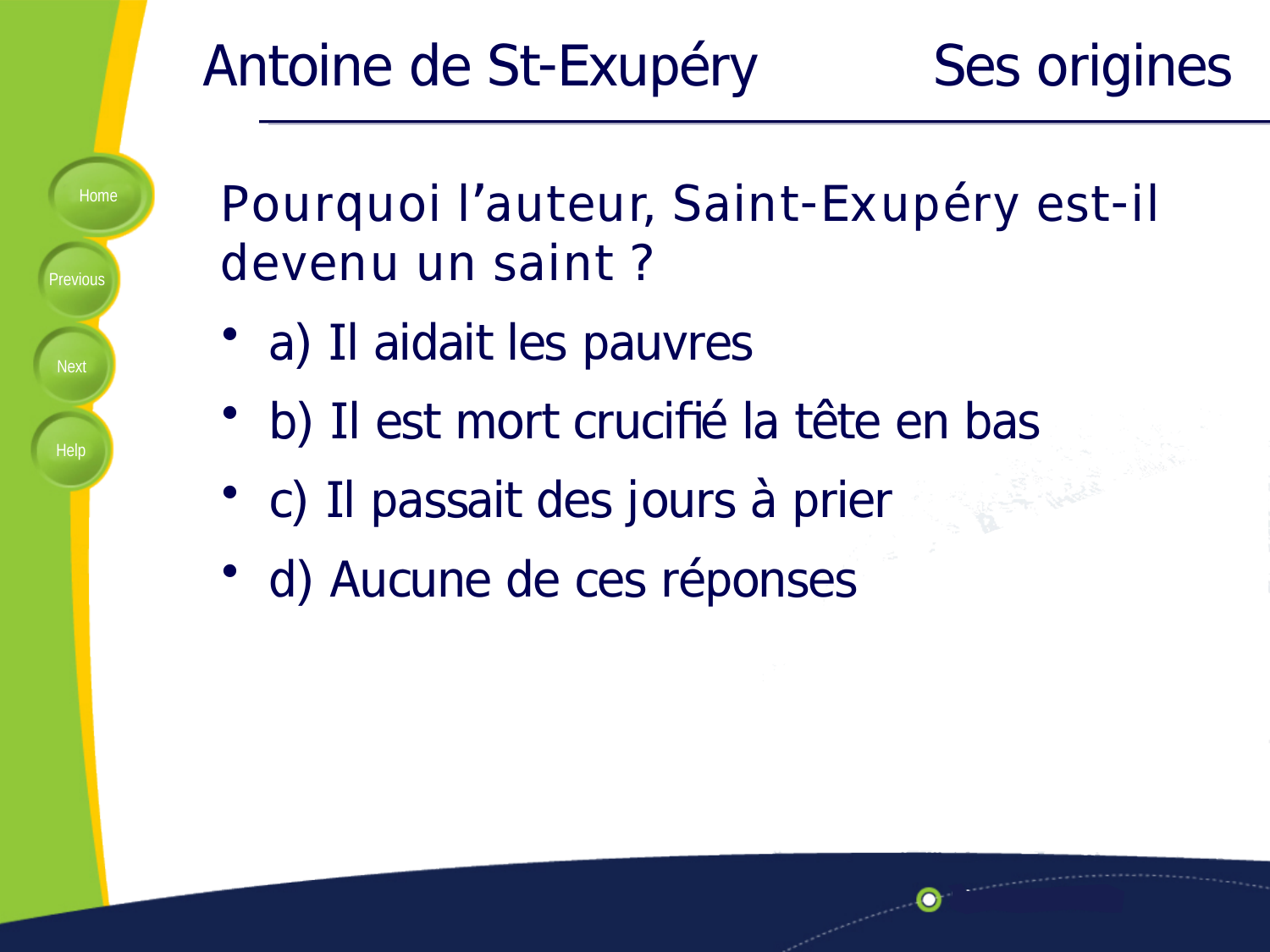

# Antoine de St-Exupéry          Ses origines
Pourquoi l’auteur, Saint-Exupéry est-il devenu un saint ?
a) Il aidait les pauvres
b) Il est mort crucifié la tête en bas
c) Il passait des jours à prier
d) Aucune de ces réponses